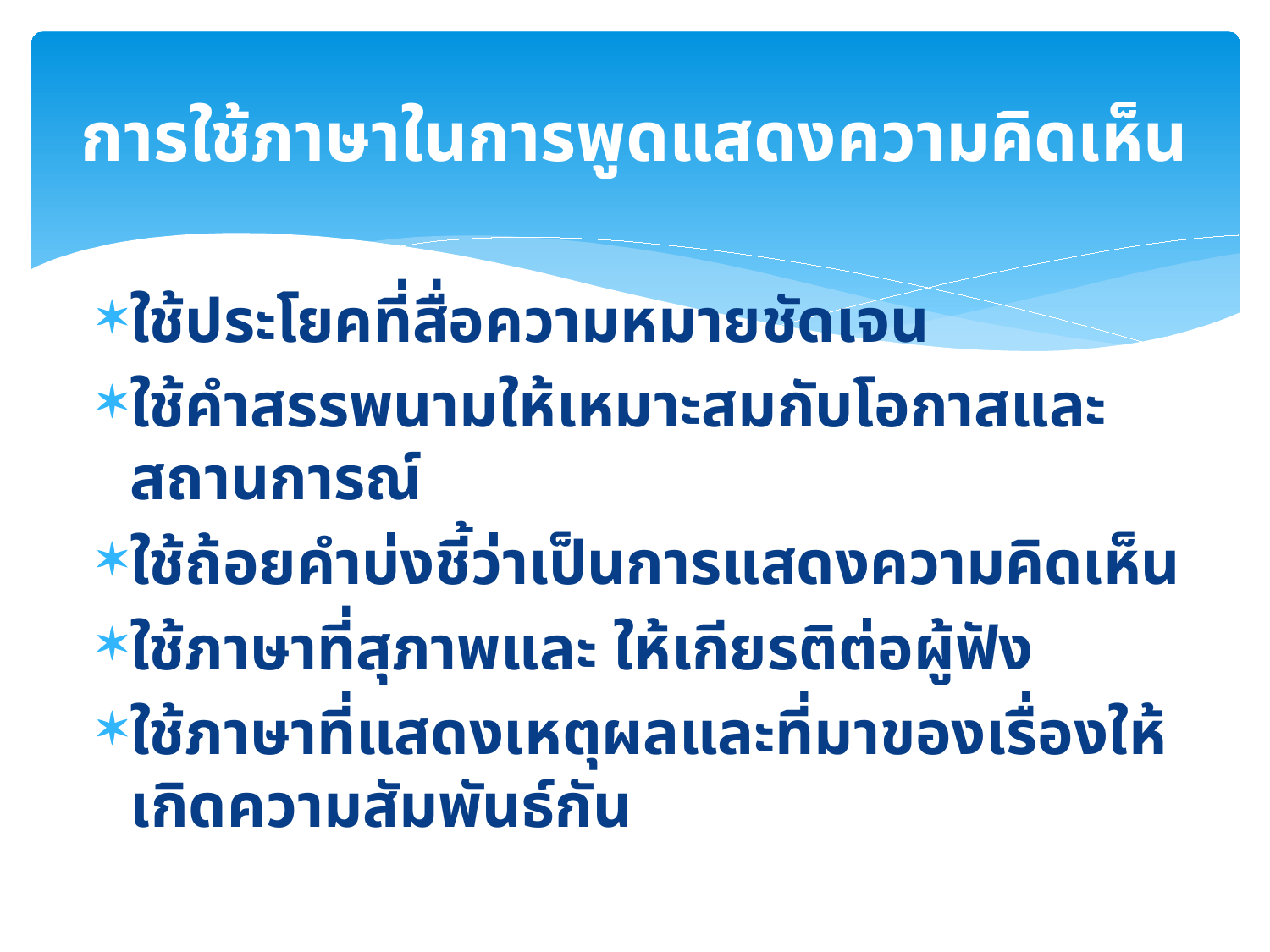

# การใช้ภาษาในการพูดแสดงความคิดเห็น
ใช้ประโยคที่สื่อความหมายชัดเจน
ใช้คำสรรพนามให้เหมาะสมกับโอกาสและสถานการณ์
ใช้ถ้อยคำบ่งชี้ว่าเป็นการแสดงความคิดเห็น
ใช้ภาษาที่สุภาพและ ให้เกียรติต่อผู้ฟัง
ใช้ภาษาที่แสดงเหตุผลและที่มาของเรื่องให้เกิดความสัมพันธ์กัน